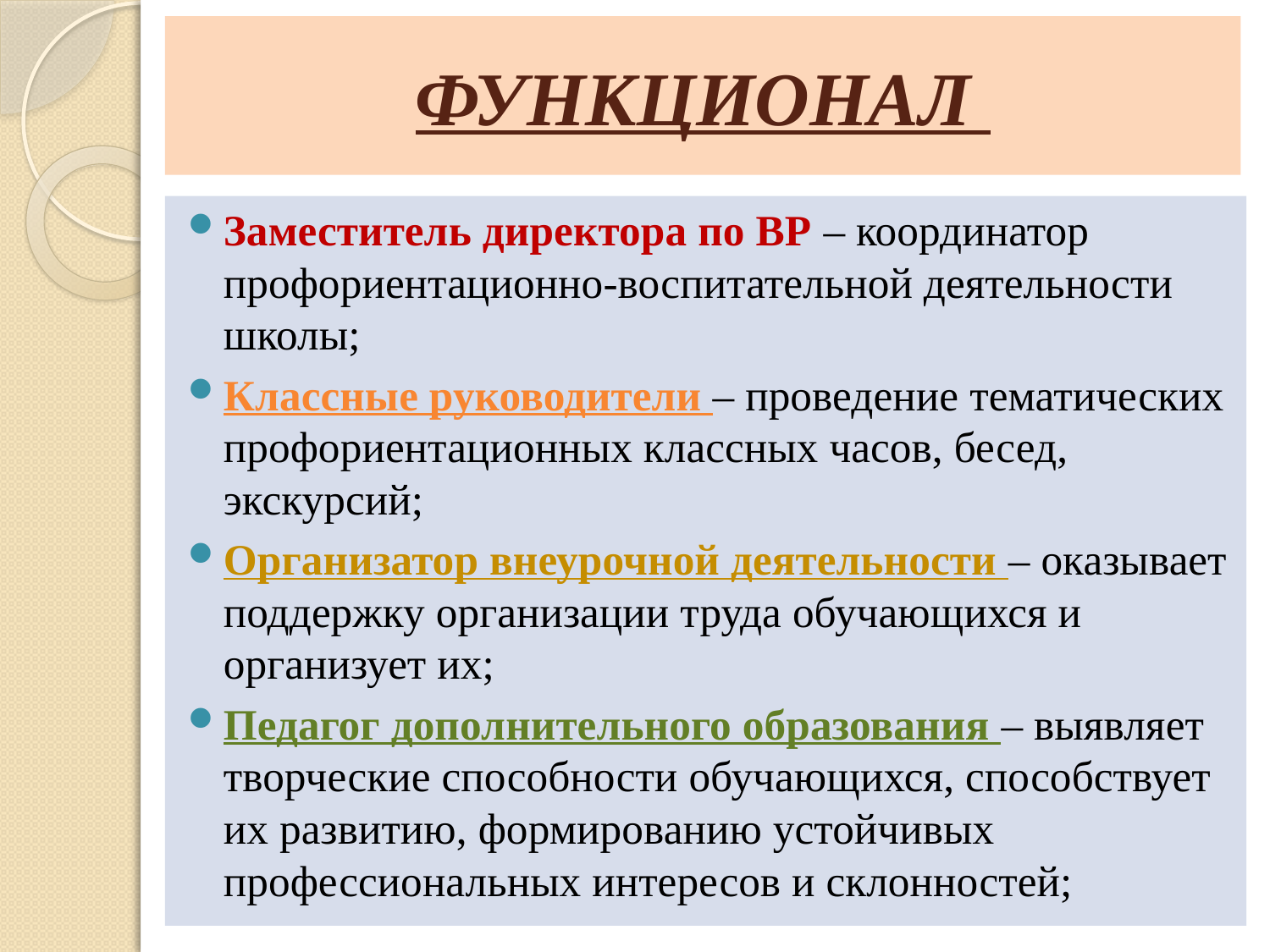

# ФУНКЦИОНАЛ
Заместитель директора по ВР – координатор профориентационно-воспитательной деятельности школы;
Классные руководители – проведение тематических профориентационных классных часов, бесед, экскурсий;
Организатор внеурочной деятельности – оказывает поддержку организации труда обучающихся и  организует их;
Педагог дополнительного образования – выявляет творческие способности обучающихся, способствует их развитию, формированию устойчивых профессиональных интересов и склонностей;